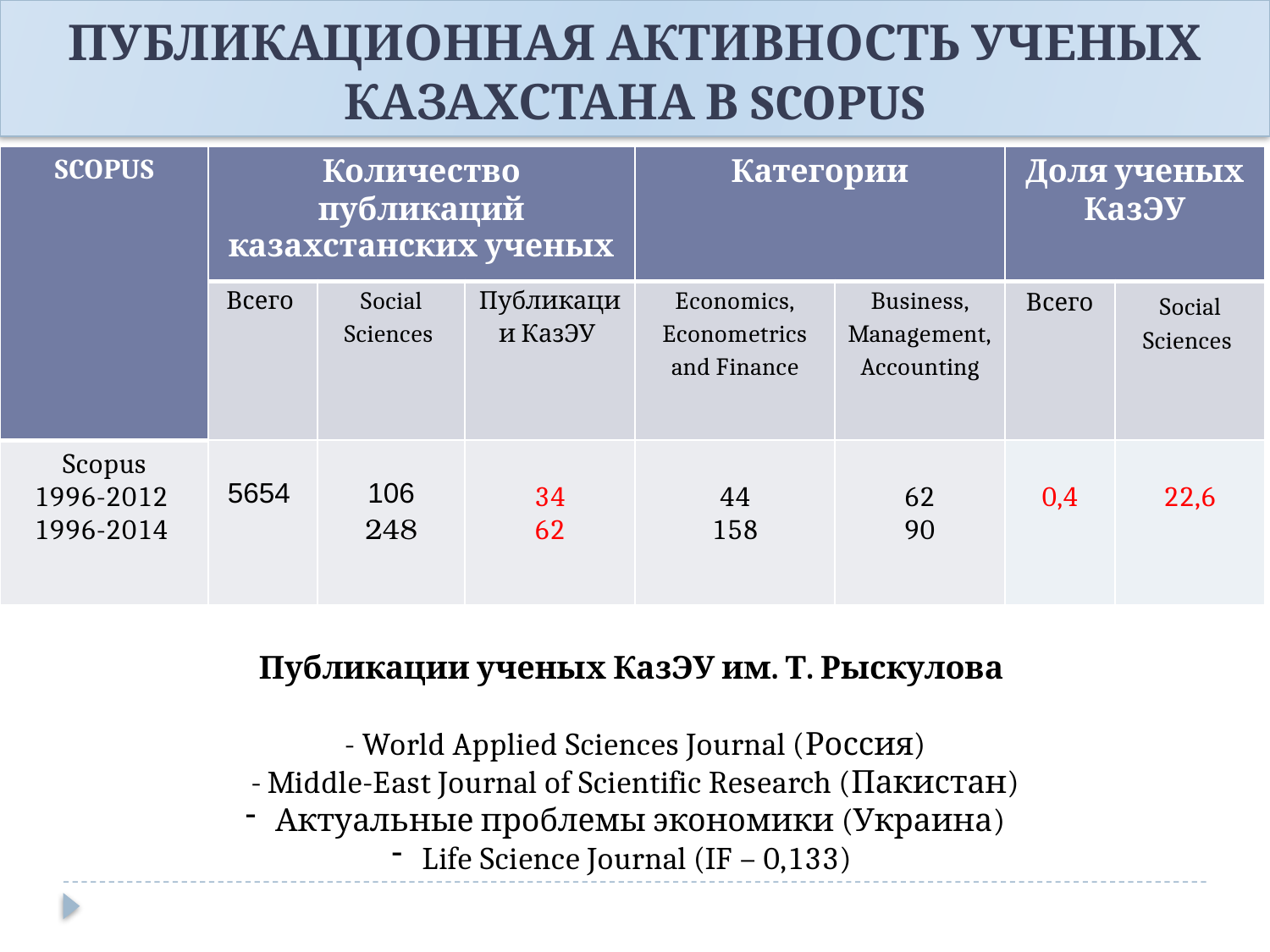

ПУБЛИКАЦИОННАЯ АКТИВНОСТЬ УЧЕНЫХ КАЗАХСТАНА В SCOPUS
| SCOPUS | Количество публикаций казахстанских ученых |  |  | Категории |  | Доля ученых КазЭУ |  |
| --- | --- | --- | --- | --- | --- | --- | --- |
|  | Всего | Social Sciences | Публикации КазЭУ | Economics, Econometrics and Finance | Business, Management, Accounting | Всего | Social Sciences |
| Scopus 1996-2012 1996-2014 | 5654 | 106 248 | 34 62 | 44 158 | 62 90 | 0,4 | 22,6 |
Публикации ученых КазЭУ им. Т. Рыскулова

- World Applied Sciences Journal (Россия)
- Middle-East Journal of Scientific Research (Пакистан)
Актуальные проблемы экономики (Украина)
Life Science Journal (IF – 0,133)